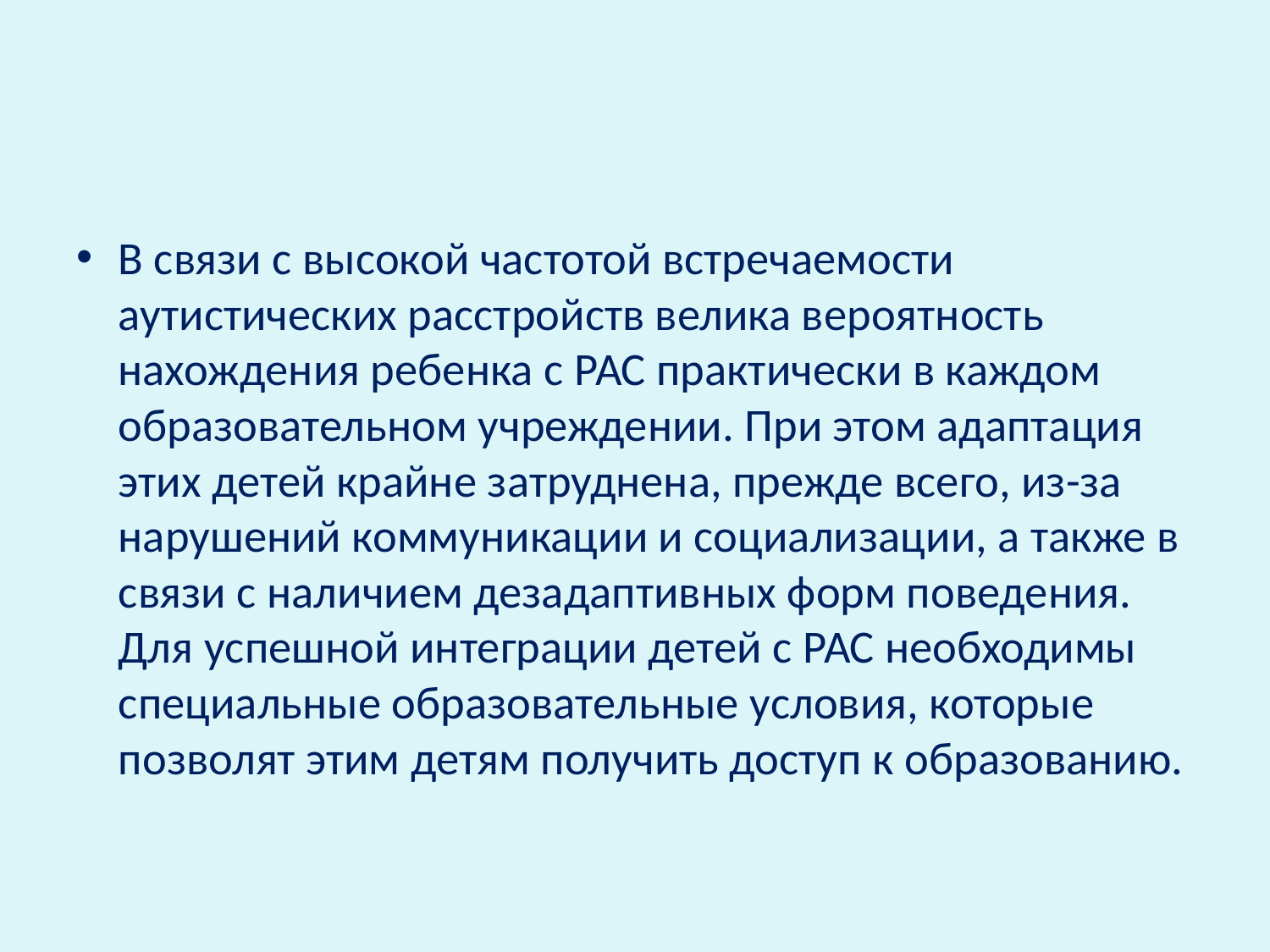

#
В связи с высокой частотой встречаемости аутистических расстройств велика вероятность нахождения ребенка с РАС практически в каждом образовательном учреждении. При этом адаптация этих детей крайне затруднена, прежде всего, из-за нарушений коммуникации и социализации, а также в связи с наличием дезадаптивных форм поведения. Для успешной интеграции детей с РАС необходимы специальные образовательные условия, которые позволят этим детям получить доступ к образованию.